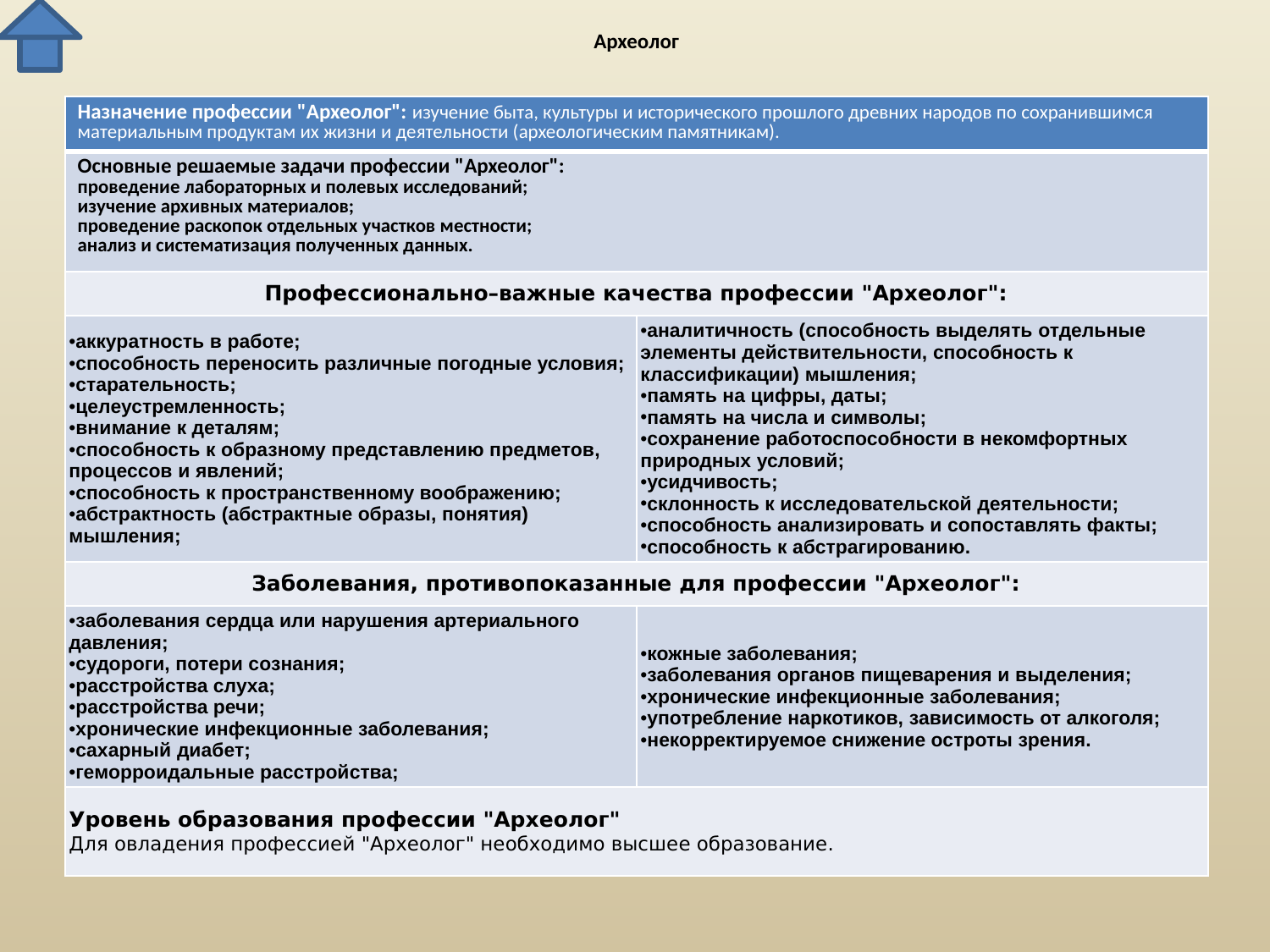

# Археолог
| Назначение профессии "Археолог": изучение быта, культуры и исторического прошлого древних народов по сохранившимся материальным продуктам их жизни и деятельности (археологическим памятникам). |  |
| --- | --- |
| Основные решаемые задачи профессии "Археолог": проведение лабораторных и полевых исследований; изучение архивных материалов; проведение раскопок отдельных участков местности; анализ и систематизация полученных данных. |  |
| Профессионально–важные качества профессии "Археолог": |  |
| аккуратность в работе; способность переносить различные погодные условия; старательность; целеустремленность; внимание к деталям; способность к образному представлению предметов, процессов и явлений; способность к пространственному воображению; абстрактность (абстрактные образы, понятия) мышления; | аналитичность (способность выделять отдельные элементы действительности, способность к классификации) мышления; память на цифры, даты; память на числа и символы; сохранение работоспособности в некомфортных природных условий; усидчивость; склонность к исследовательской деятельности; способность анализировать и сопоставлять факты; способность к абстрагированию. |
| Заболевания, противопоказанные для профессии "Археолог": |  |
| заболевания сердца или нарушения артериального давления; судороги, потери сознания; расстройства слуха; расстройства речи; хронические инфекционные заболевания; сахарный диабет; геморроидальные расстройства; | кожные заболевания; заболевания органов пищеварения и выделения; хронические инфекционные заболевания; употребление наркотиков, зависимость от алкоголя; некорректируемое снижение остроты зрения. |
| Уровень образования профессии "Археолог" Для овладения профессией "Археолог" необходимо высшее образование. |  |